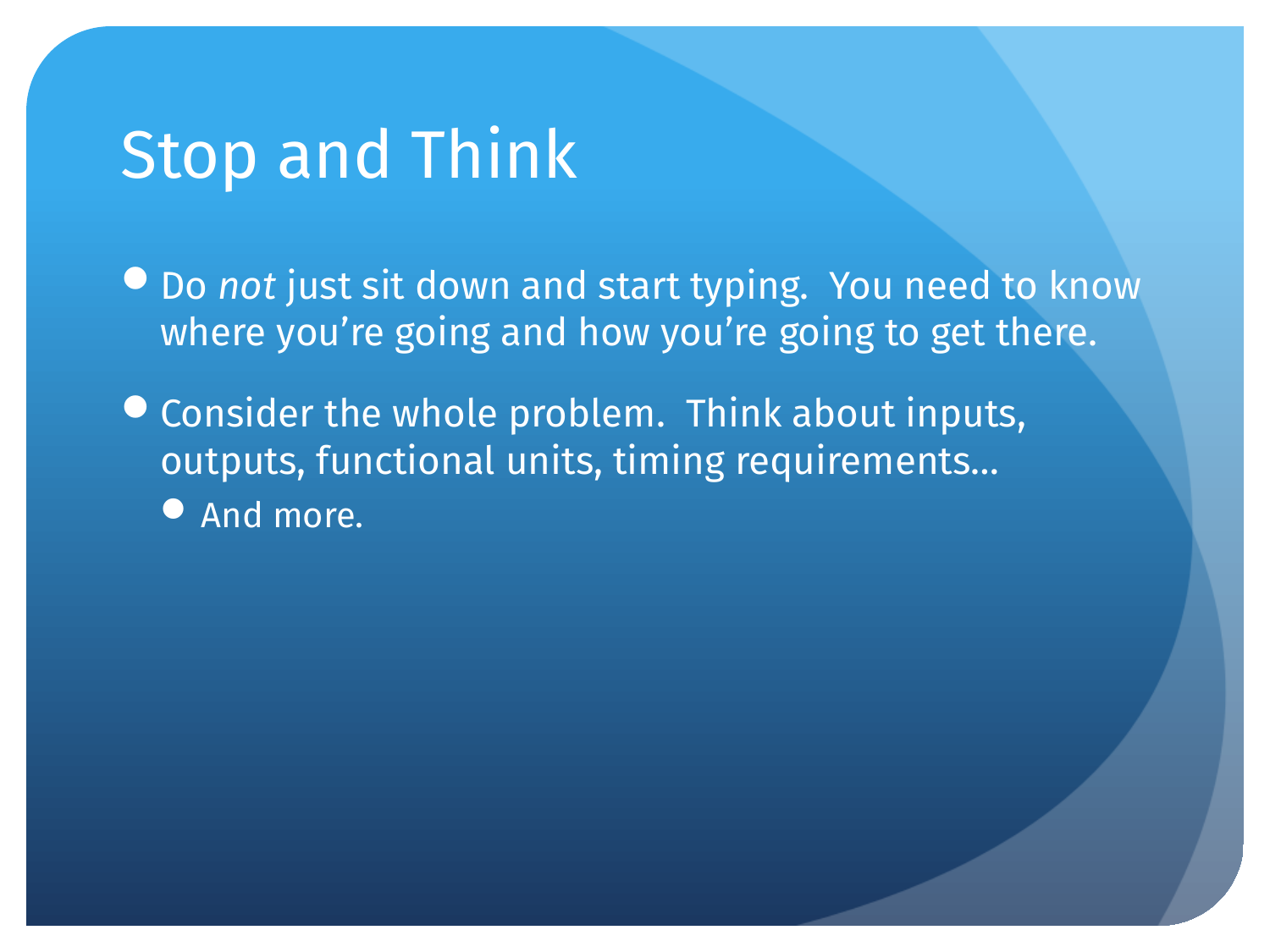

# Stop and Think
Do not just sit down and start typing.  You need to know where you’re going and how you’re going to get there.
Consider the whole problem.  Think about inputs, outputs, functional units, timing requirements…
And more.